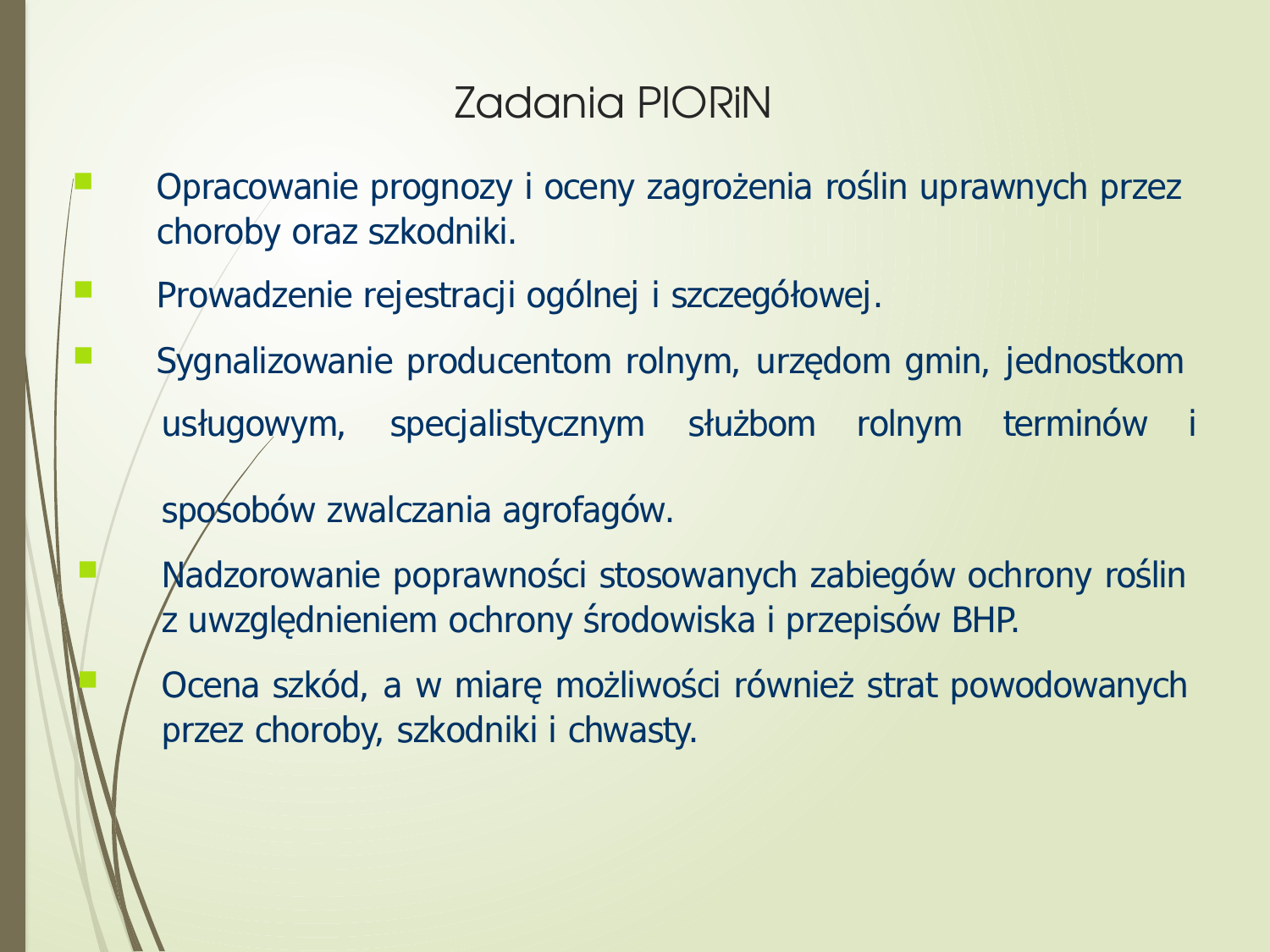

Zadania PIORiN
Opracowanie prognozy i oceny zagrożenia roślin uprawnych przez choroby oraz szkodniki.
Prowadzenie rejestracji ogólnej i szczegółowej.
Sygnalizowanie producentom rolnym, urzędom gmin, jednostkom
usługowym,	specjalistycznym	służbom	rolnym	terminów	i
sposobów zwalczania agrofagów.
Nadzorowanie poprawności stosowanych zabiegów ochrony roślin
z uwzględnieniem ochrony środowiska i przepisów BHP.
Ocena szkód, a w miarę możliwości również strat powodowanych
przez choroby, szkodniki i chwasty.